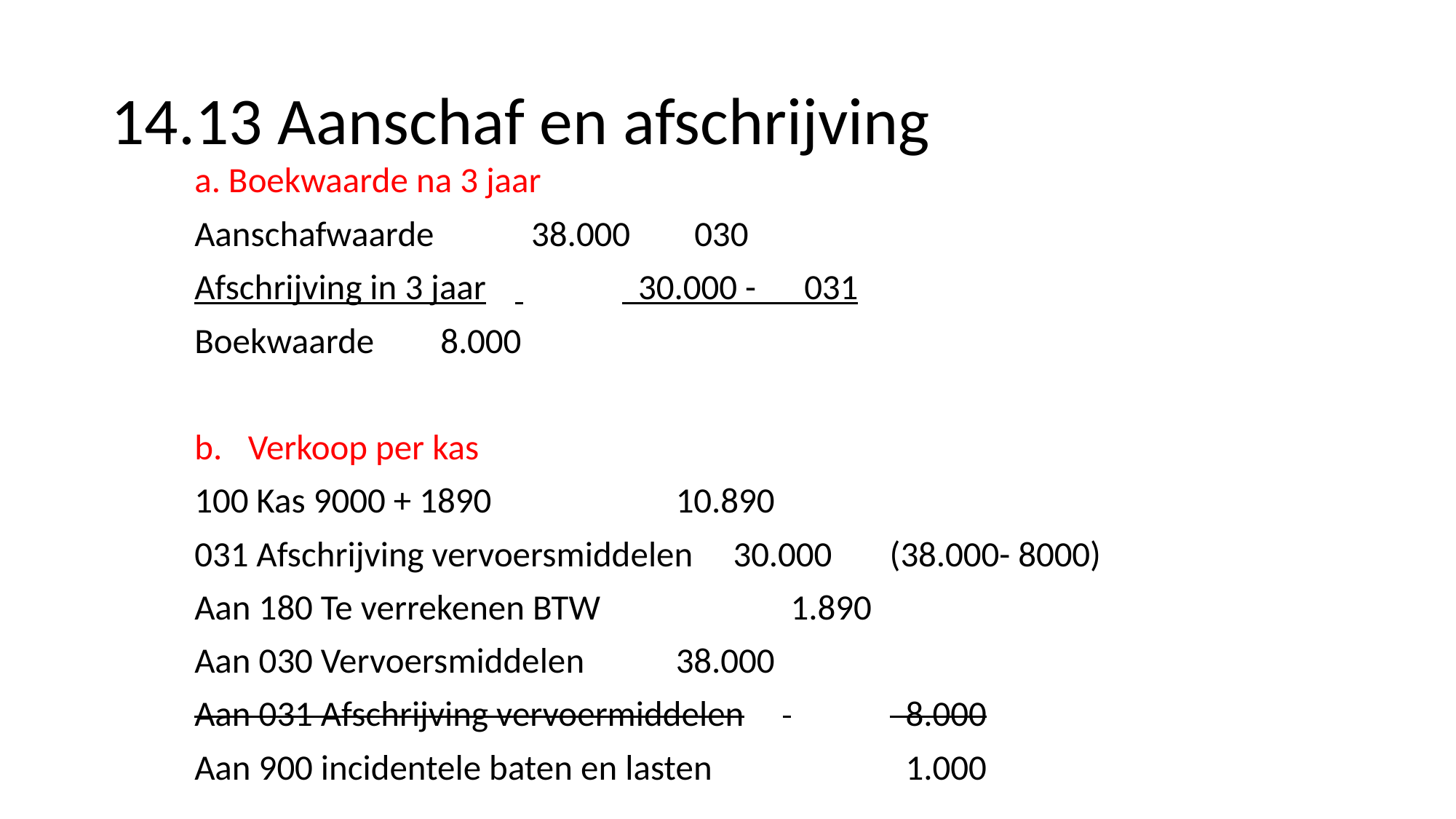

# 14.13 Aanschaf en afschrijving
a. Boekwaarde na 3 jaar
Aanschafwaarde 		  38.000        030
Afschrijving in 3 jaar	 	  30.000 -      031
Boekwaarde 			    8.000

Verkoop per kas
100 Kas 9000 + 1890       	   	10.890
031 Afschrijving vervoersmiddelen     30.000			(38.000- 8000)
Aan 180 Te verrekenen BTW			 	 1.890
Aan 030 Vervoersmiddelen				38.000
Aan 031 Afschrijving vervoermiddelen	 	  8.000
Aan 900 incidentele baten en lasten		  	  1.000